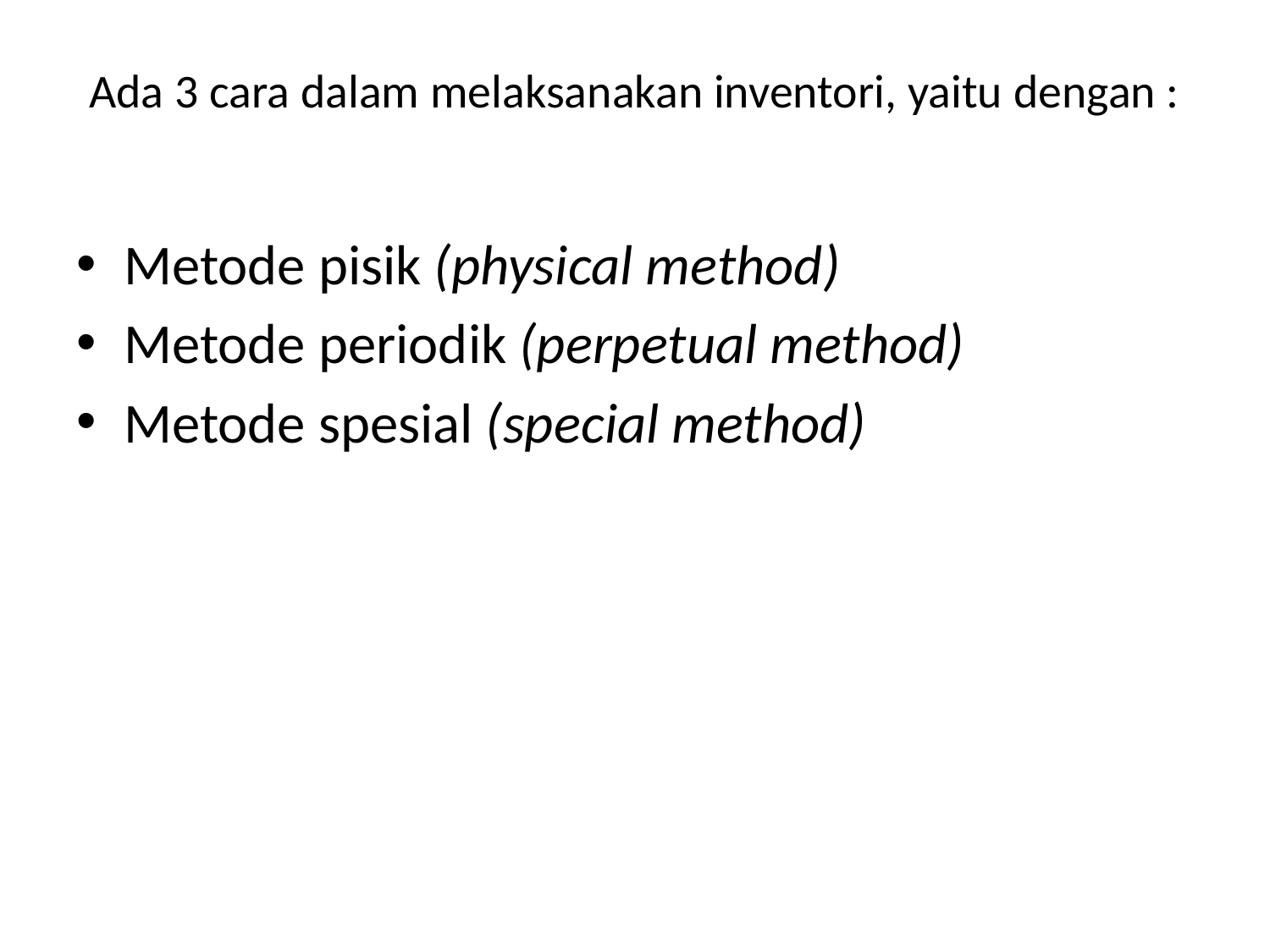

# Ada 3 cara dalam melaksanakan inventori, yaitu dengan :
Metode pisik (physical method)
Metode periodik (perpetual method)
Metode spesial (special method)